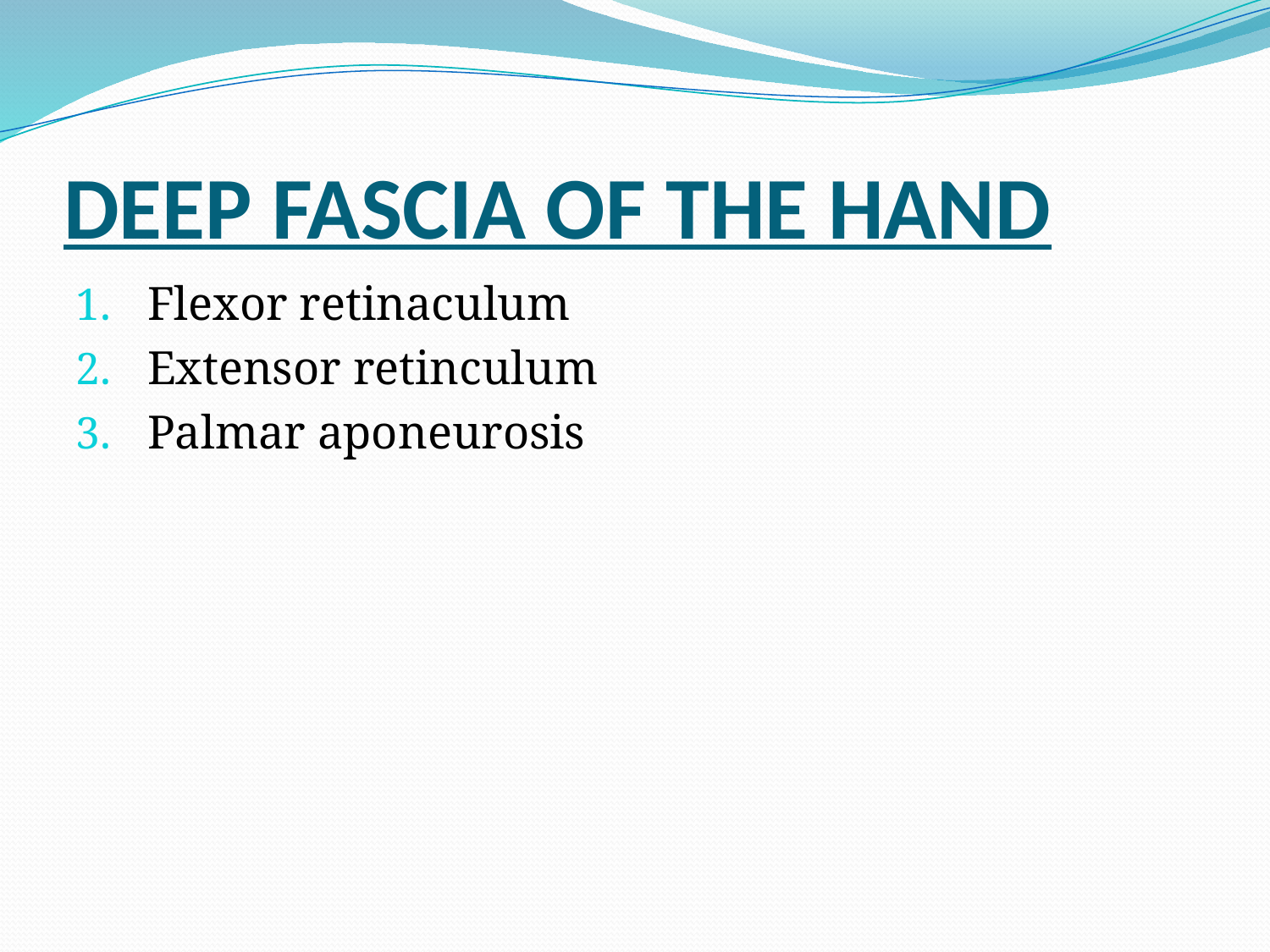

# DEEP FASCIA OF THE HAND
Flexor retinaculum
Extensor retinculum
Palmar aponeurosis